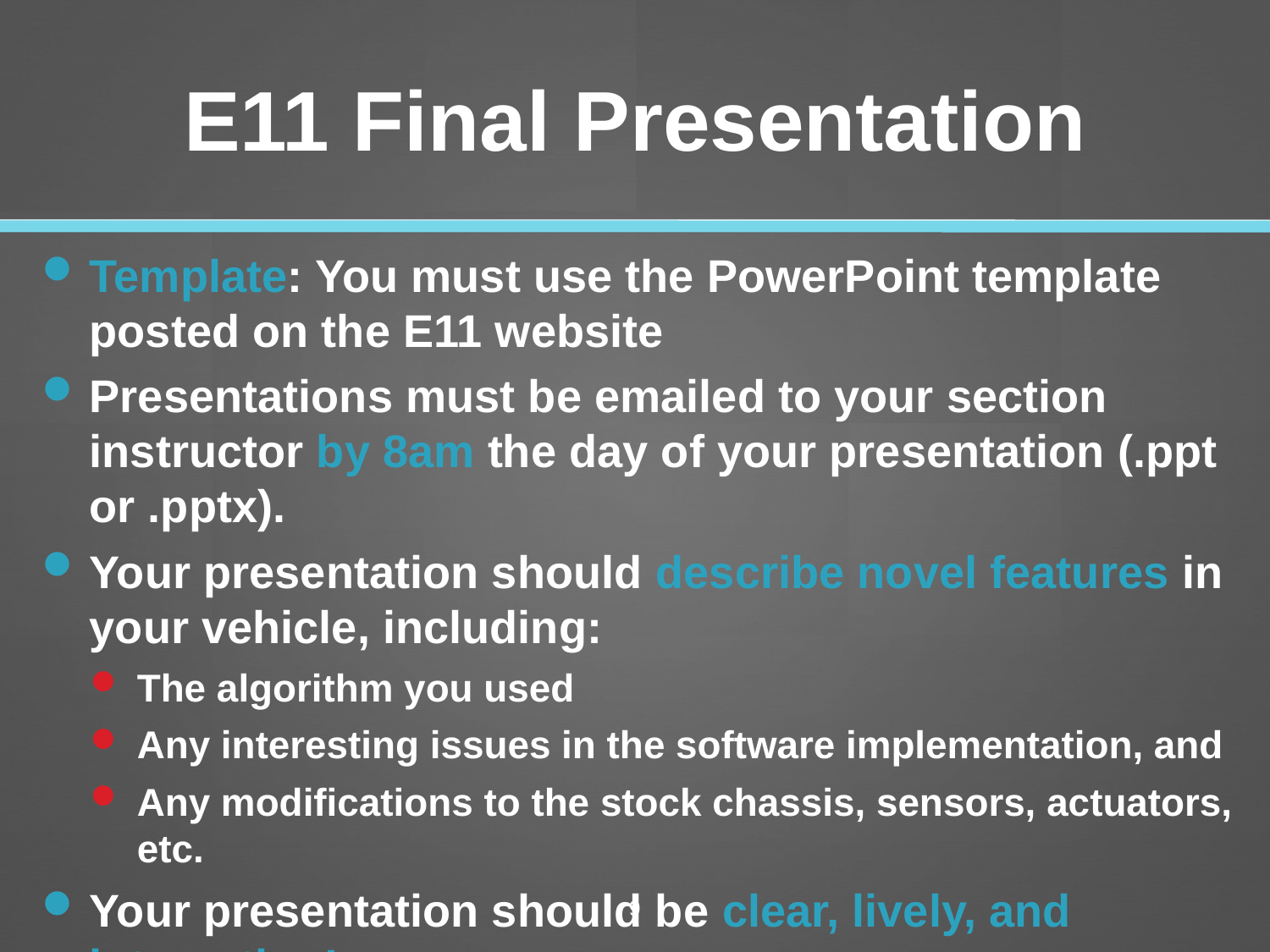

# E11 Final Presentation
Template: You must use the PowerPoint template posted on the E11 website
Presentations must be emailed to your section instructor by 8am the day of your presentation (.ppt or .pptx).
Your presentation should describe novel features in your vehicle, including:
The algorithm you used
Any interesting issues in the software implementation, and
Any modifications to the stock chassis, sensors, actuators, etc.
Your presentation should be clear, lively, and interesting!
9